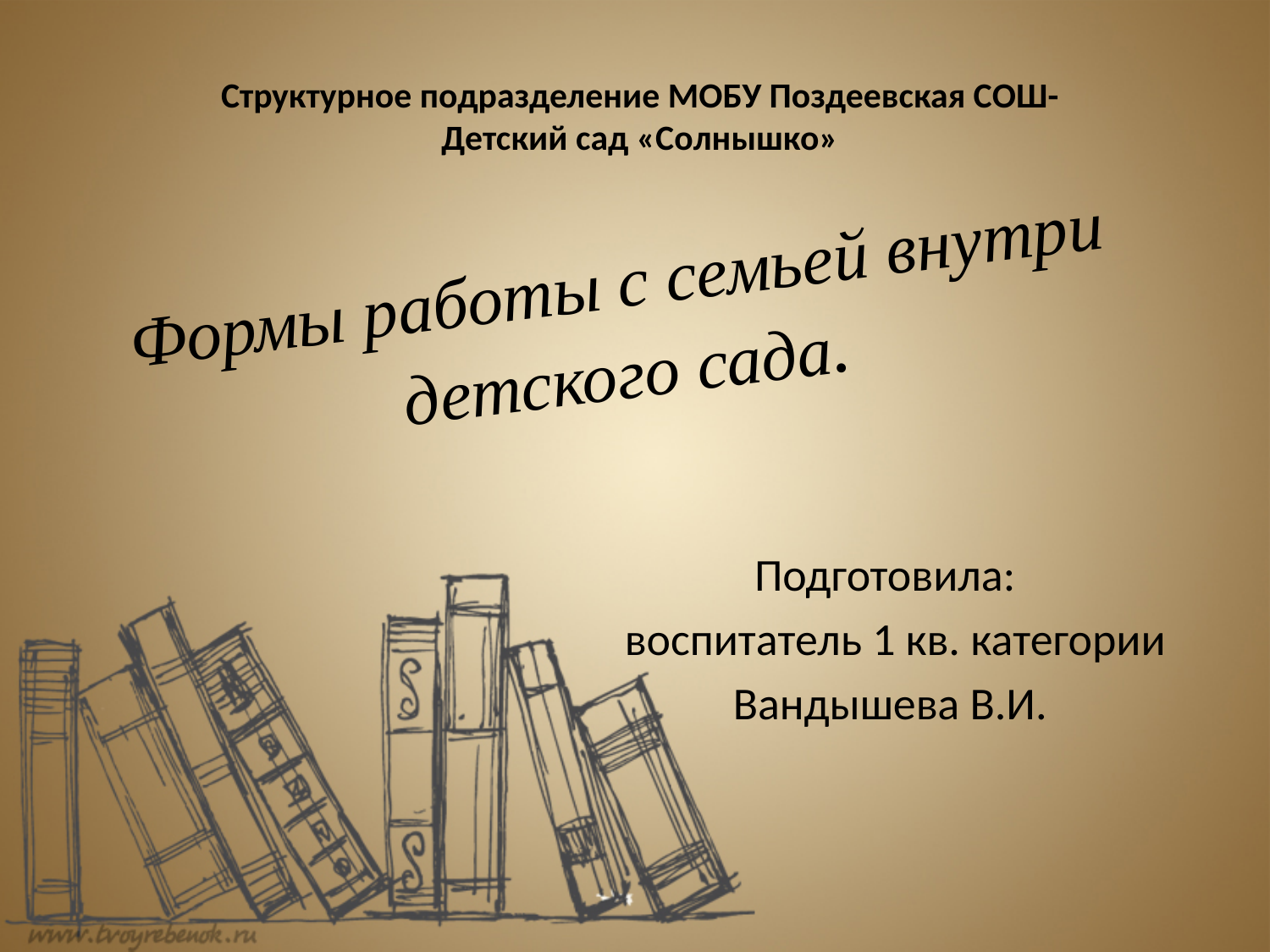

Структурное подразделение МОБУ Поздеевская СОШ-
Детский сад «Солнышко»
# Формы работы с семьей внутри детского сада.
Подготовила:
  воспитатель 1 кв. категории
 Вандышева В.И.